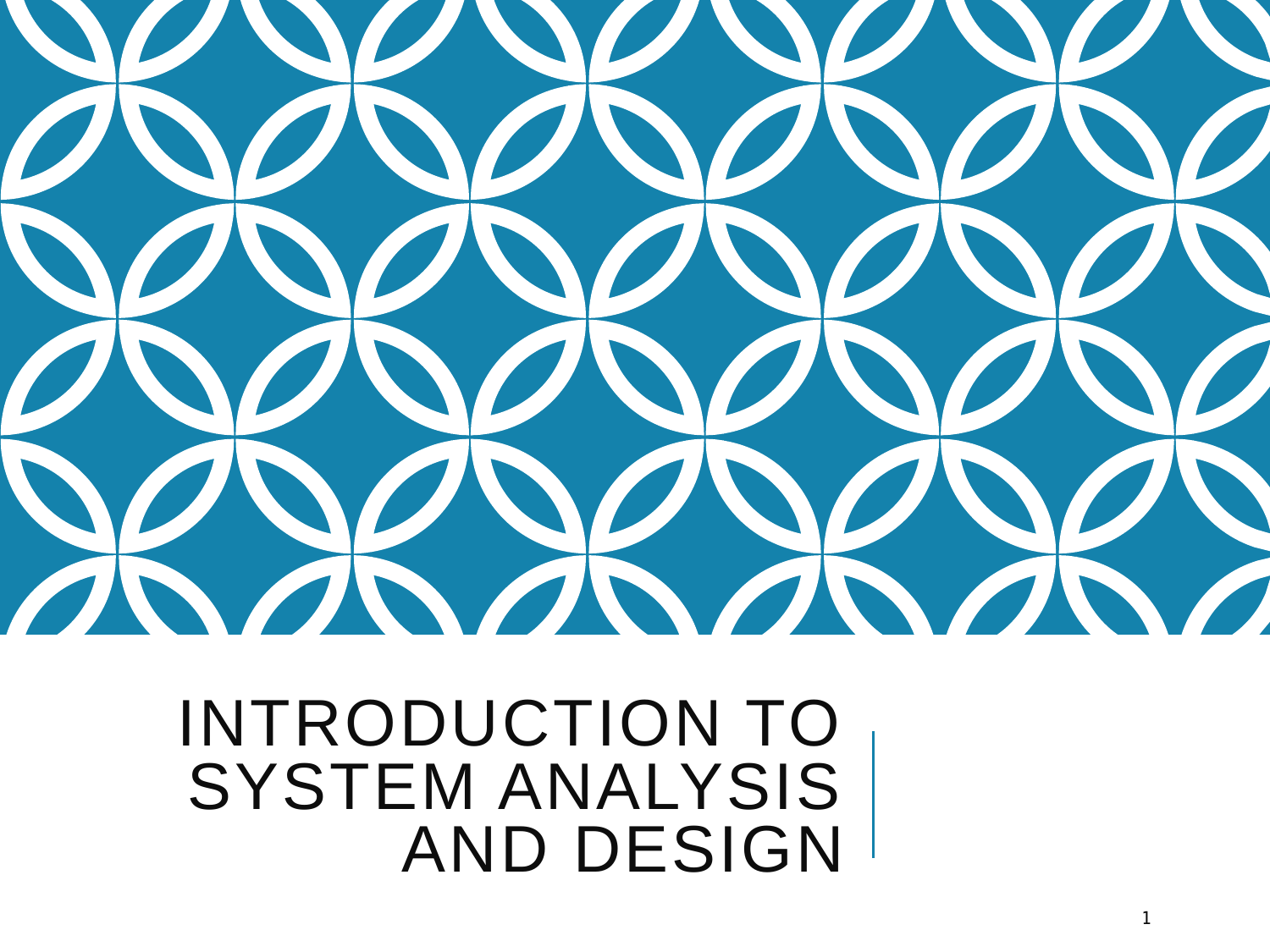

# Introduction To System Analysis and Design
1